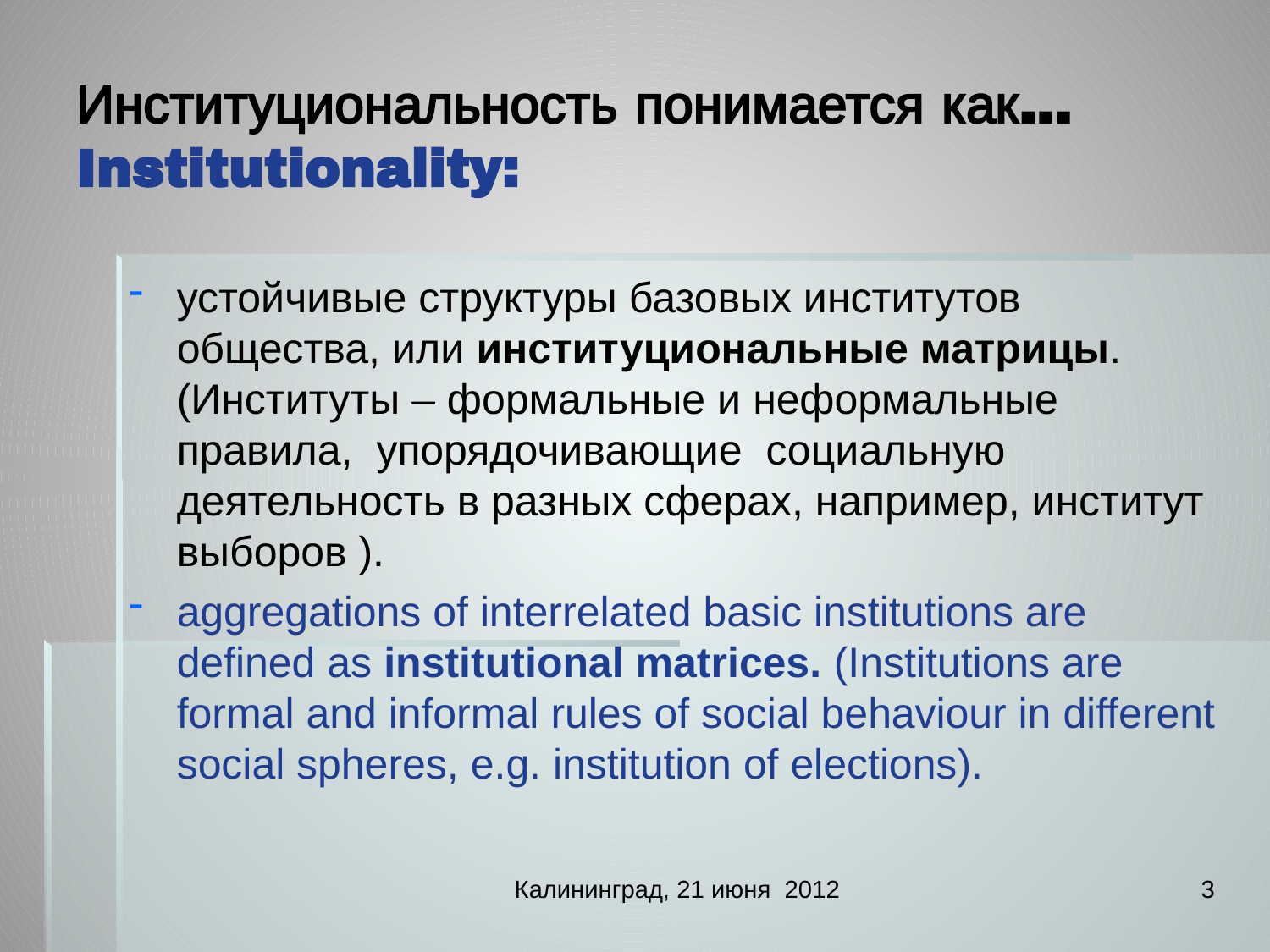

# Институциональность понимается как… Institutionality:
устойчивые структуры базовых институтов  общества, или институциональные матрицы. (Институты – формальные и неформальные правила,  упорядочивающие  социальную деятельность в разных сферах, например, институт выборов ).
aggregations of interrelated basic institutions are defined as institutional matrices. (Institutions are formal and informal rules of social behaviour in different social spheres, e.g. institution of elections).
Калининград, 21 июня  2012
3